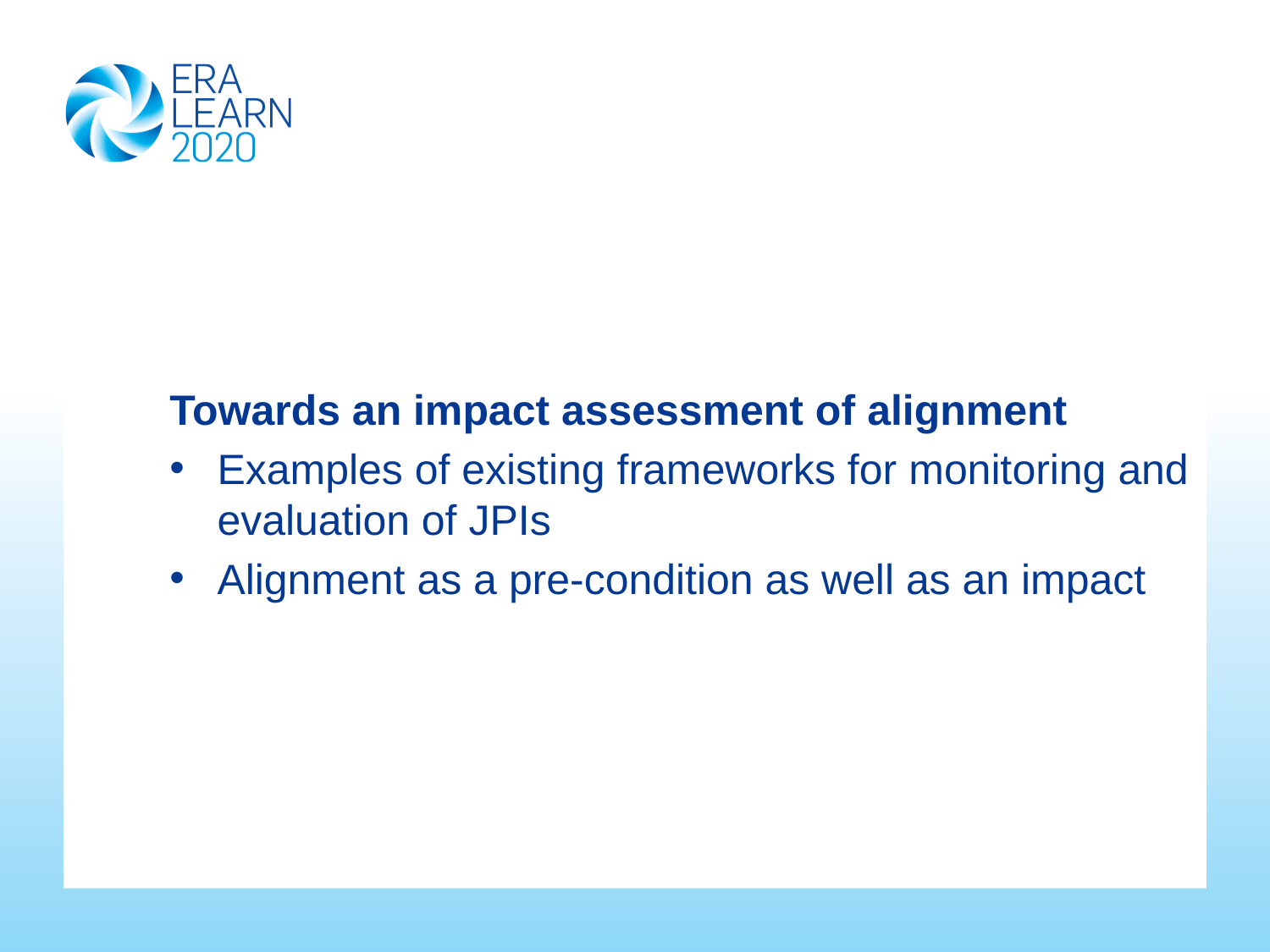

#
Towards an impact assessment of alignment
Examples of existing frameworks for monitoring and evaluation of JPIs
Alignment as a pre-condition as well as an impact